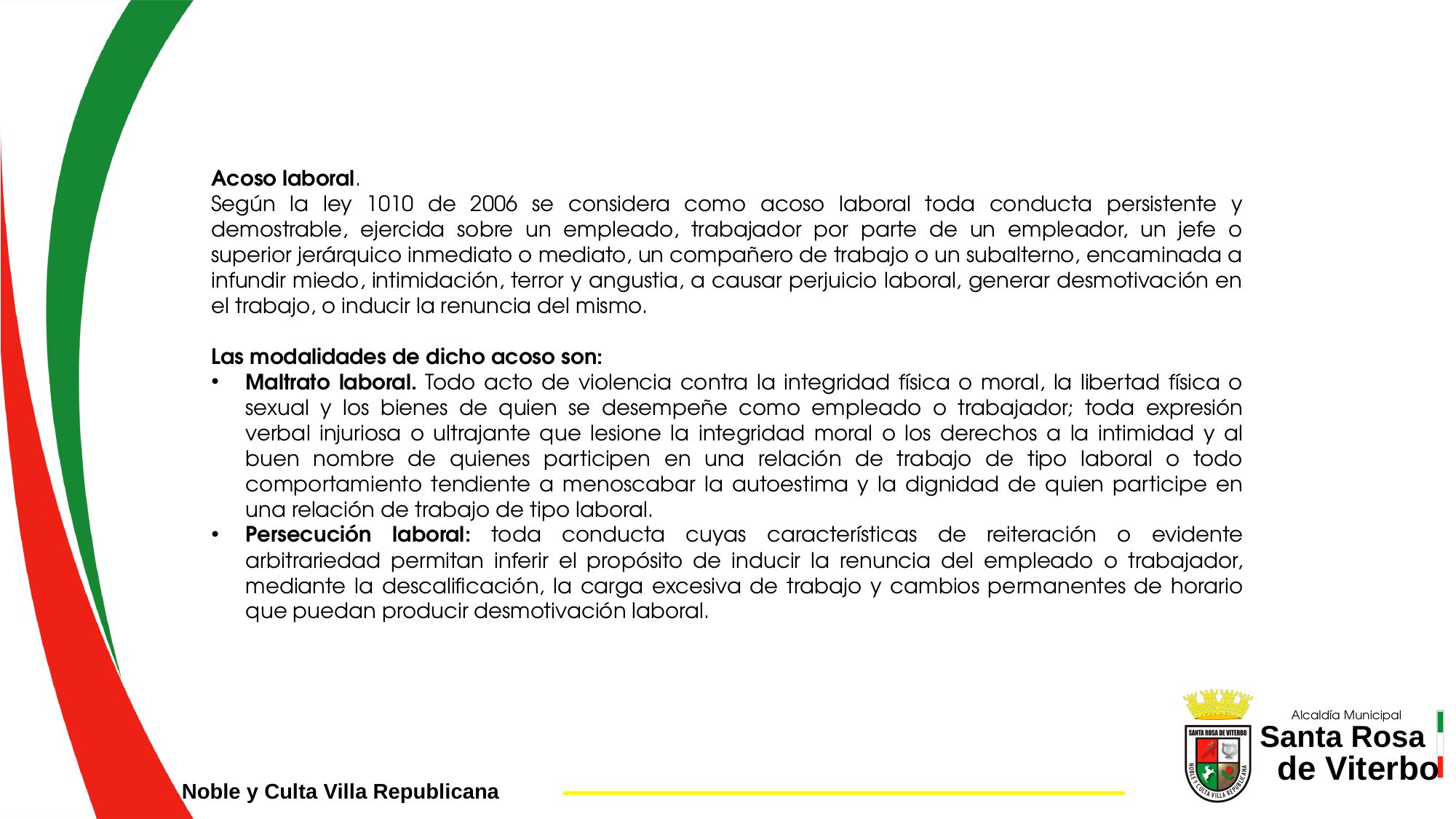

Acoso laboral.
Según la ley 1010 de 2006 se considera como acoso laboral toda conducta persistente y demostrable, ejercida sobre un empleado, trabajador por parte de un empleador, un jefe o superior jerárquico inmediato o mediato, un compañero de trabajo o un subalterno, encaminada a infundir miedo, intimidación, terror y angustia, a causar perjuicio laboral, generar desmotivación en el trabajo, o inducir la renuncia del mismo.

Las modalidades de dicho acoso son:
Maltrato laboral. Todo acto de violencia contra la integridad física o moral, la libertad física o sexual y los bienes de quien se desempeñe como empleado o trabajador; toda expresión verbal injuriosa o ultrajante que lesione la integridad moral o los derechos a la intimidad y al buen nombre de quienes participen en una relación de trabajo de tipo laboral o todo comportamiento tendiente a menoscabar la autoestima y la dignidad de quien participe en una relación de trabajo de tipo laboral.
Persecución laboral: toda conducta cuyas características de reiteración o evidente arbitrariedad permitan inferir el propósito de inducir la renuncia del empleado o trabajador, mediante la descalificación, la carga excesiva de trabajo y cambios permanentes de horario que puedan producir desmotivación laboral.